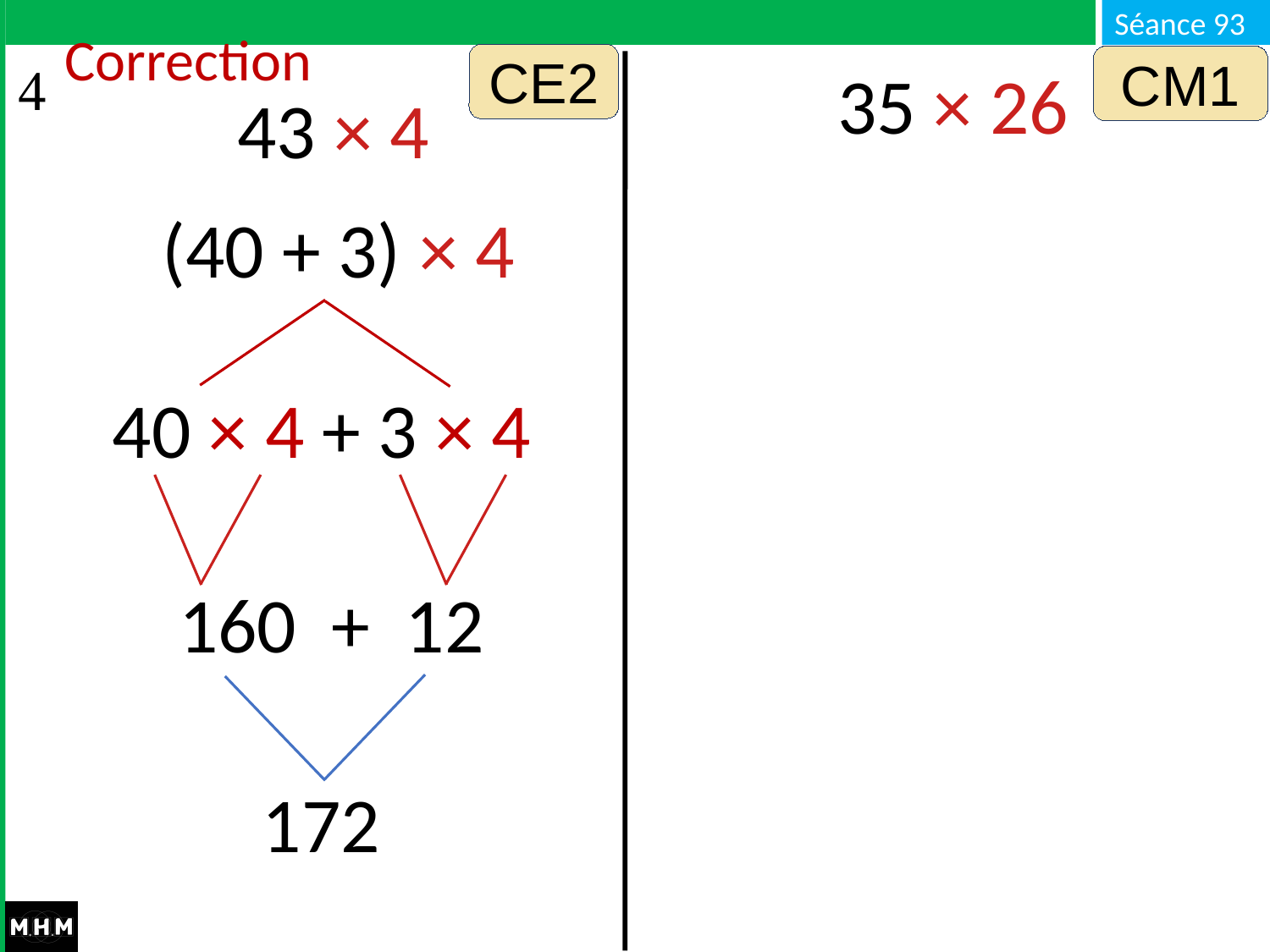

Correction
CE2
CM1
35 × 26

43 × 4
(40 + 3) × 4
40 × 4 + 3 × 4
160  +  12
172